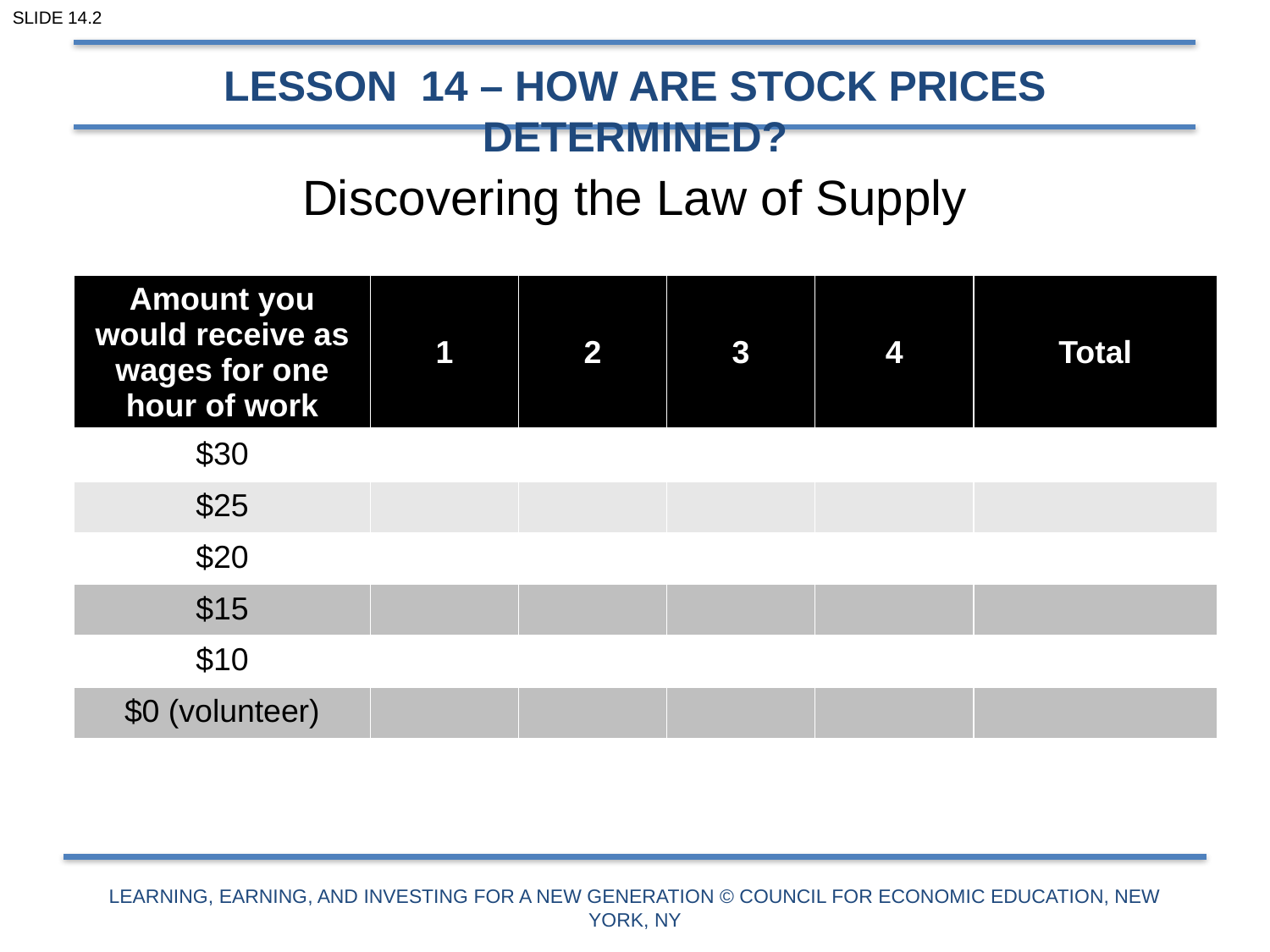

Slide 14.2
Lesson  14 – How are Stock Prices Determined?
# Discovering the Law of Supply
| Amount you would receive as wages for one hour of work | 1 | 2 | 3 | 4 | Total |
| --- | --- | --- | --- | --- | --- |
| $30 |  |  |  |  |  |
| $25 |  |  |  |  |  |
| $20 |  |  |  |  |  |
| $15 |  |  |  |  |  |
| $10 |  |  |  |  |  |
| $0 (volunteer) |  |  |  |  |  |